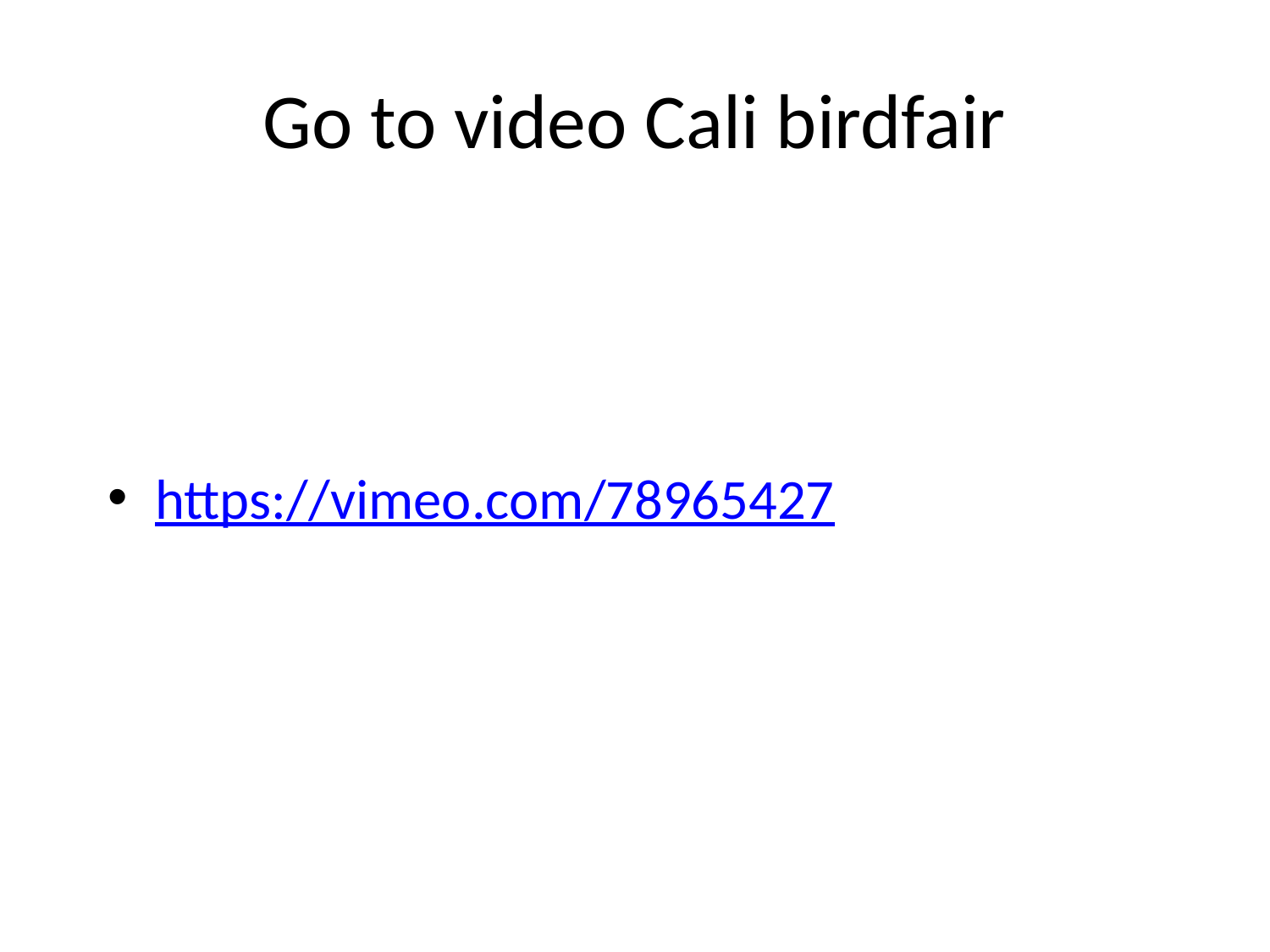

# Go to video Cali birdfair
https://vimeo.com/78965427